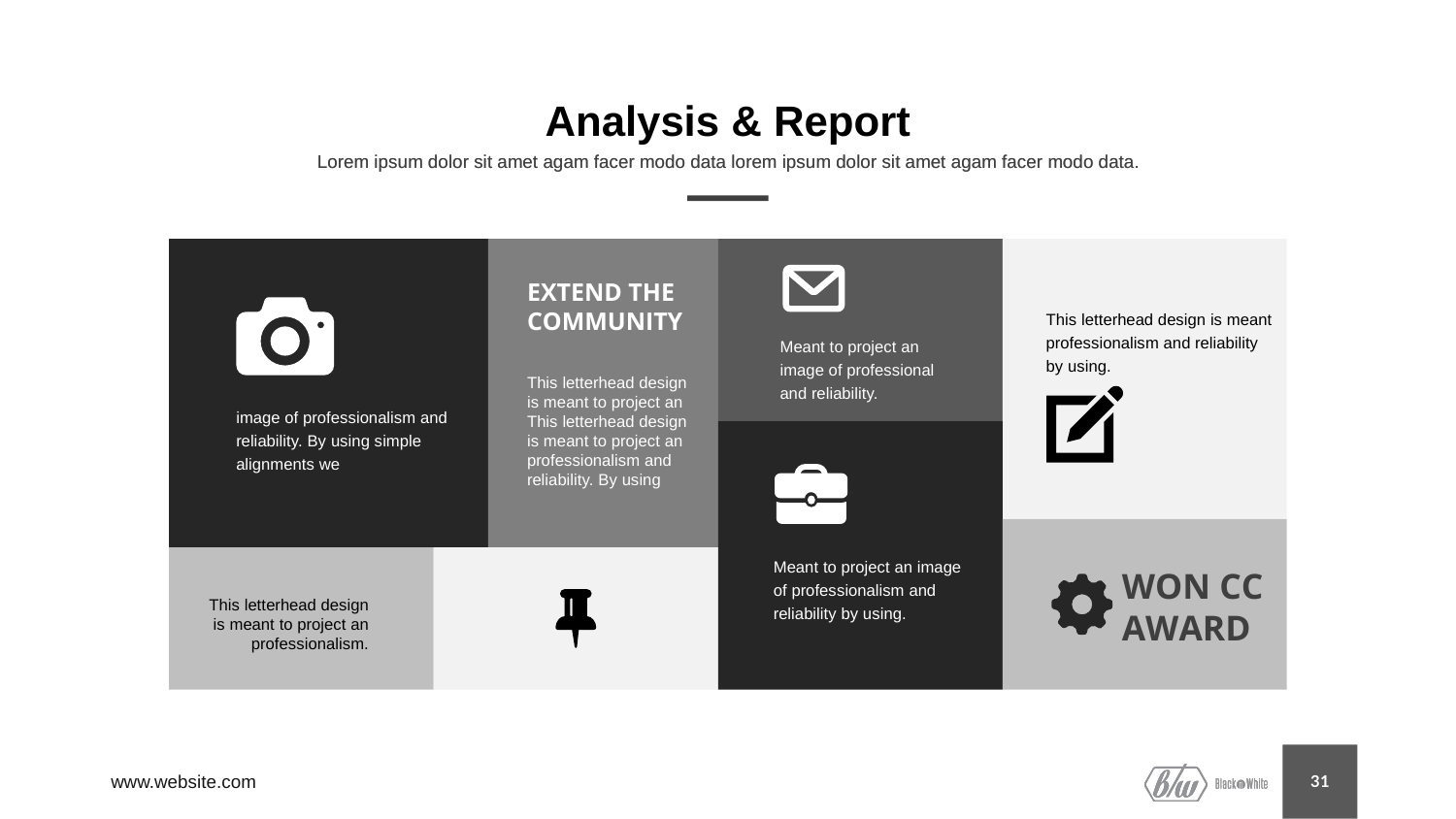

# Analysis & Report

Lorem ipsum dolor sit amet agam facer modo data lorem ipsum dolor sit amet agam facer modo data.

EXTEND THE COMMUNITY

This letterhead design is meant professionalism and reliability by using.

Meant to project an image of professional and reliability.
This letterhead design is meant to project an
This letterhead design is meant to project an professionalism and reliability. By using

image of professionalism and reliability. By using simple alignments we

Meant to project an image of professionalism and reliability by using.
WON CC AWARD
This letterhead design is meant to project an professionalism.

www.website.com